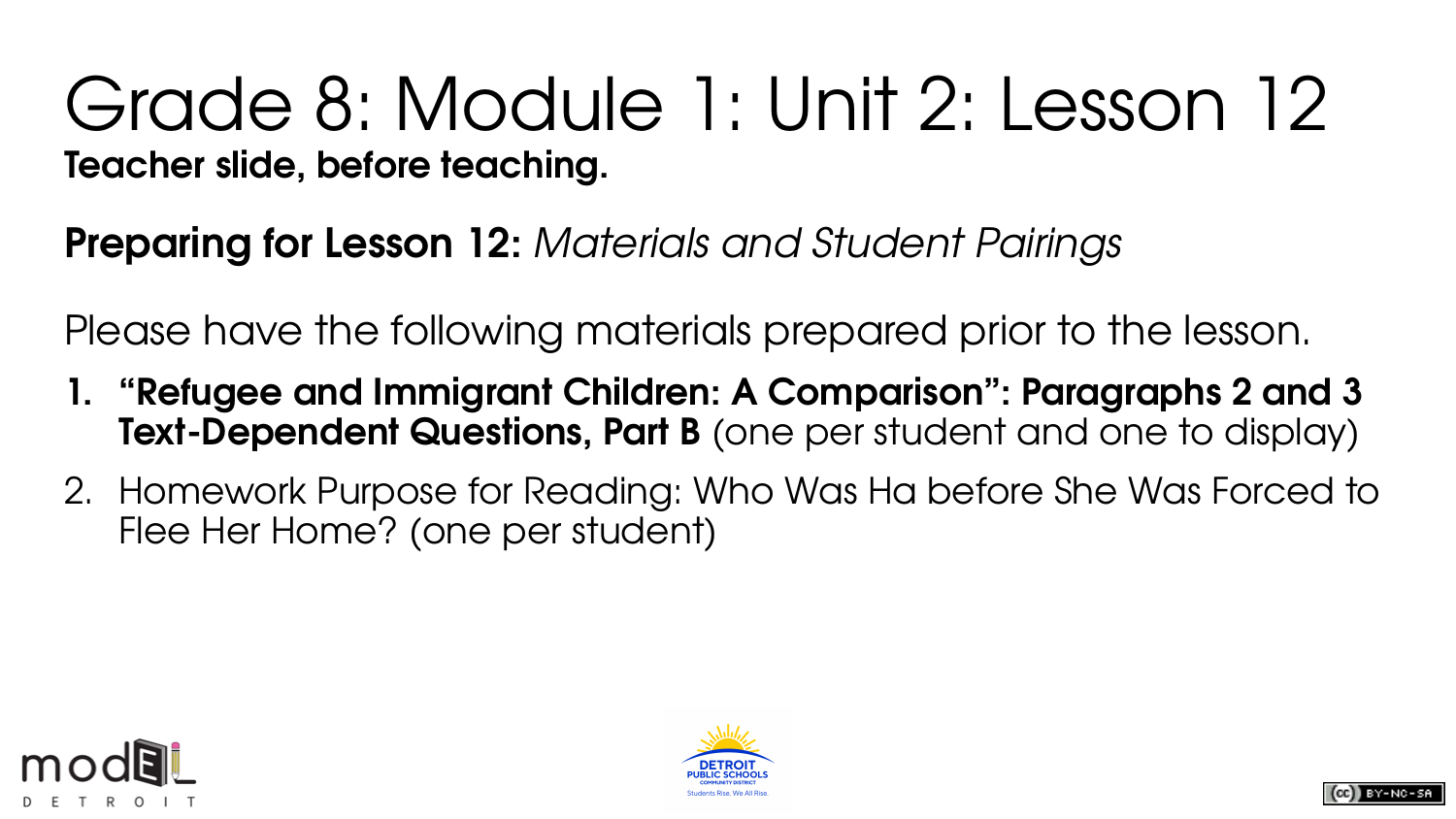

# Grade 8: Module 1: Unit 2: Lesson 12 Teacher slide, before teaching.
Preparing for Lesson 12: Materials and Student Pairings
Please have the following materials prepared prior to the lesson.
“Refugee and Immigrant Children: A Comparison”: Paragraphs 2 and 3 Text-Dependent Questions, Part B (one per student and one to display)
Homework Purpose for Reading: Who Was Ha before She Was Forced to Flee Her Home? (one per student)